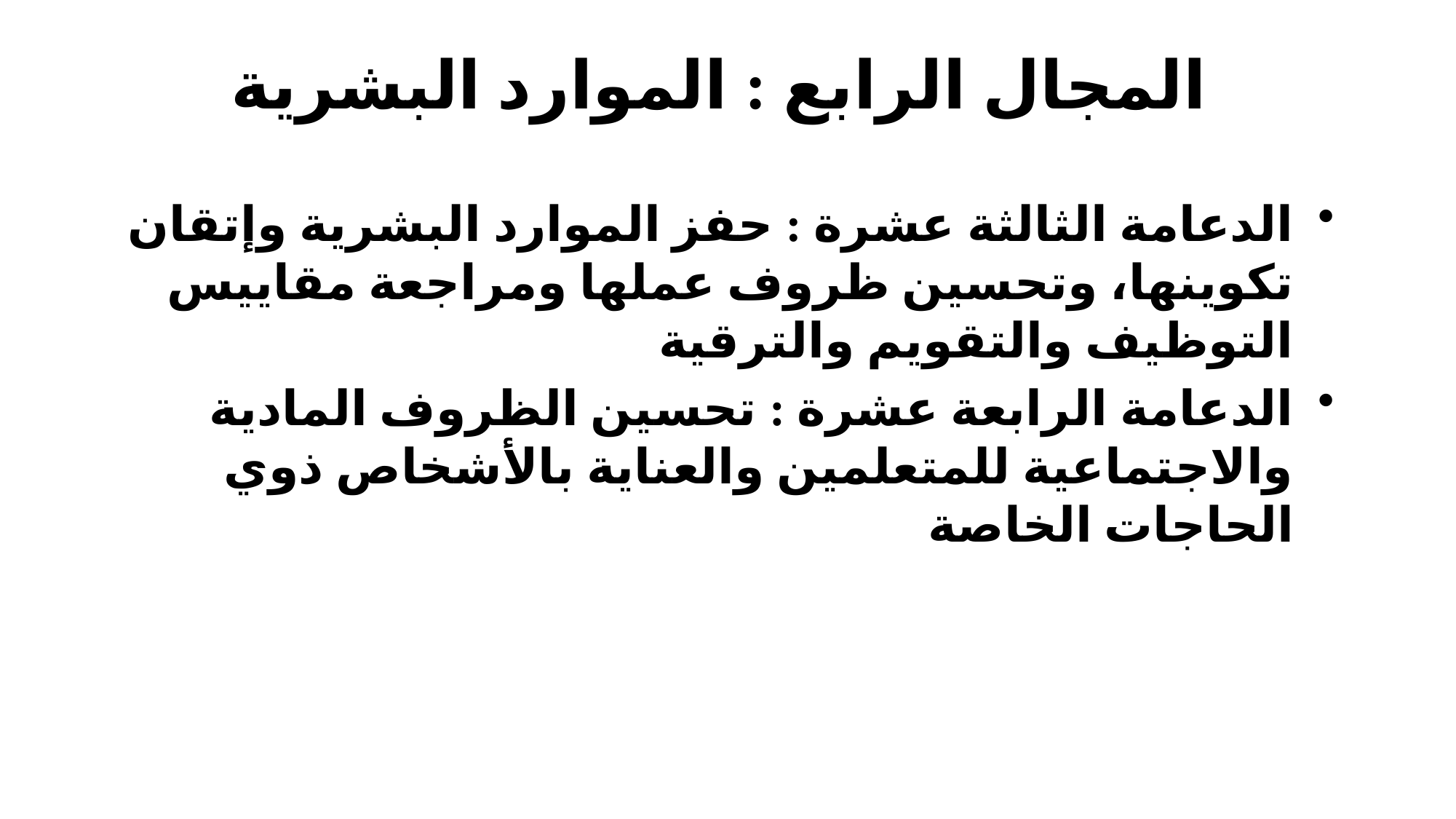

# المجال الرابع : الموارد البشرية
الدعامة الثالثة عشرة : حفز الموارد البشرية وإتقان تكوينها، وتحسين ظروف عملها ومراجعة مقاييس التوظيف والتقويم والترقية
الدعامة الرابعة عشرة : تحسين الظروف المادية والاجتماعية للمتعلمين والعناية بالأشخاص ذوي الحاجات الخاصة